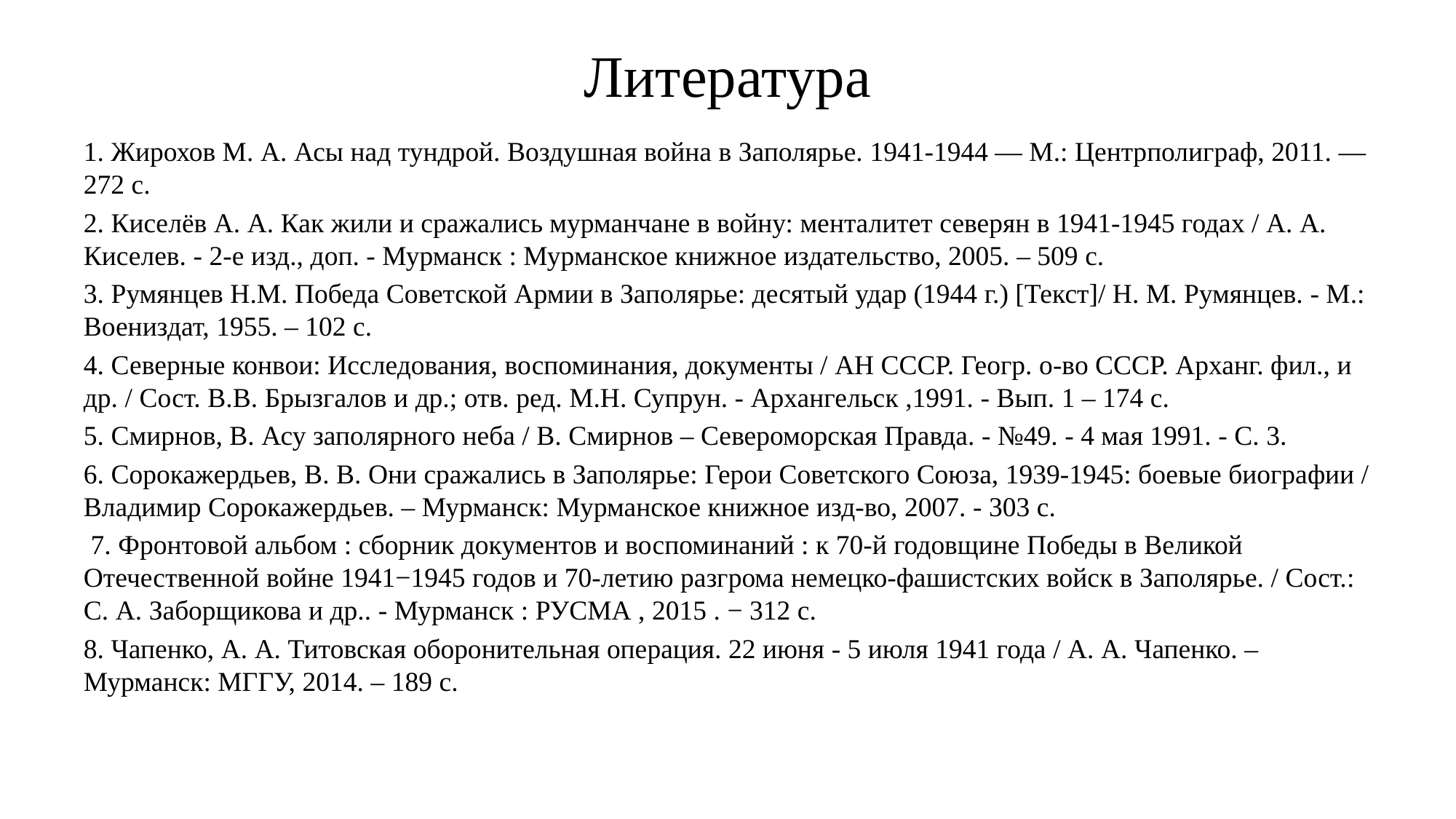

# Литература
1. Жирохов М. А. Асы над тундрой. Воздушная война в Заполярье. 1941-1944 — М.: Центрполиграф, 2011. — 272 с.
2. Киселёв А. А. Как жили и сражались мурманчане в войну: менталитет северян в 1941-1945 годах / А. А. Киселев. - 2-е изд., доп. - Мурманск : Мурманское книжное издательство, 2005. – 509 с.
3. Румянцев Н.М. Победа Советской Армии в Заполярье: десятый удар (1944 г.) [Текст]/ Н. М. Румянцев. - М.: Воениздат, 1955. – 102 с.
4. Северные конвои: Исследования, воспоминания, документы / АН СССР. Геогр. о-во СССР. Арханг. фил., и др. / Сост. В.В. Брызгалов и др.; отв. ред. М.Н. Супрун. - Архангельск ,1991. - Вып. 1 – 174 с.
5. Смирнов, В. Асу заполярного неба / В. Смирнов – Североморская Правда. - №49. - 4 мая 1991. - С. 3.
6. Сорокажердьев, В. В. Они сражались в Заполярье: Герои Советского Союза, 1939-1945: боевые биографии / Владимир Сорокажердьев. – Мурманск: Мурманское книжное изд-во, 2007. - 303 с.
 7. Фронтовой альбом : сборник документов и воспоминаний : к 70-й годовщине Победы в Великой Отечественной войне 1941−1945 годов и 70-летию разгрома немецко-фашистских войск в Заполярье. / Сост.: С. А. Заборщикова и др.. - Мурманск : РУСМА , 2015 . − 312 с.
8. Чапенко, А. А. Титовская оборонительная операция. 22 июня - 5 июля 1941 года / А. А. Чапенко. – Мурманск: МГГУ, 2014. – 189 с.